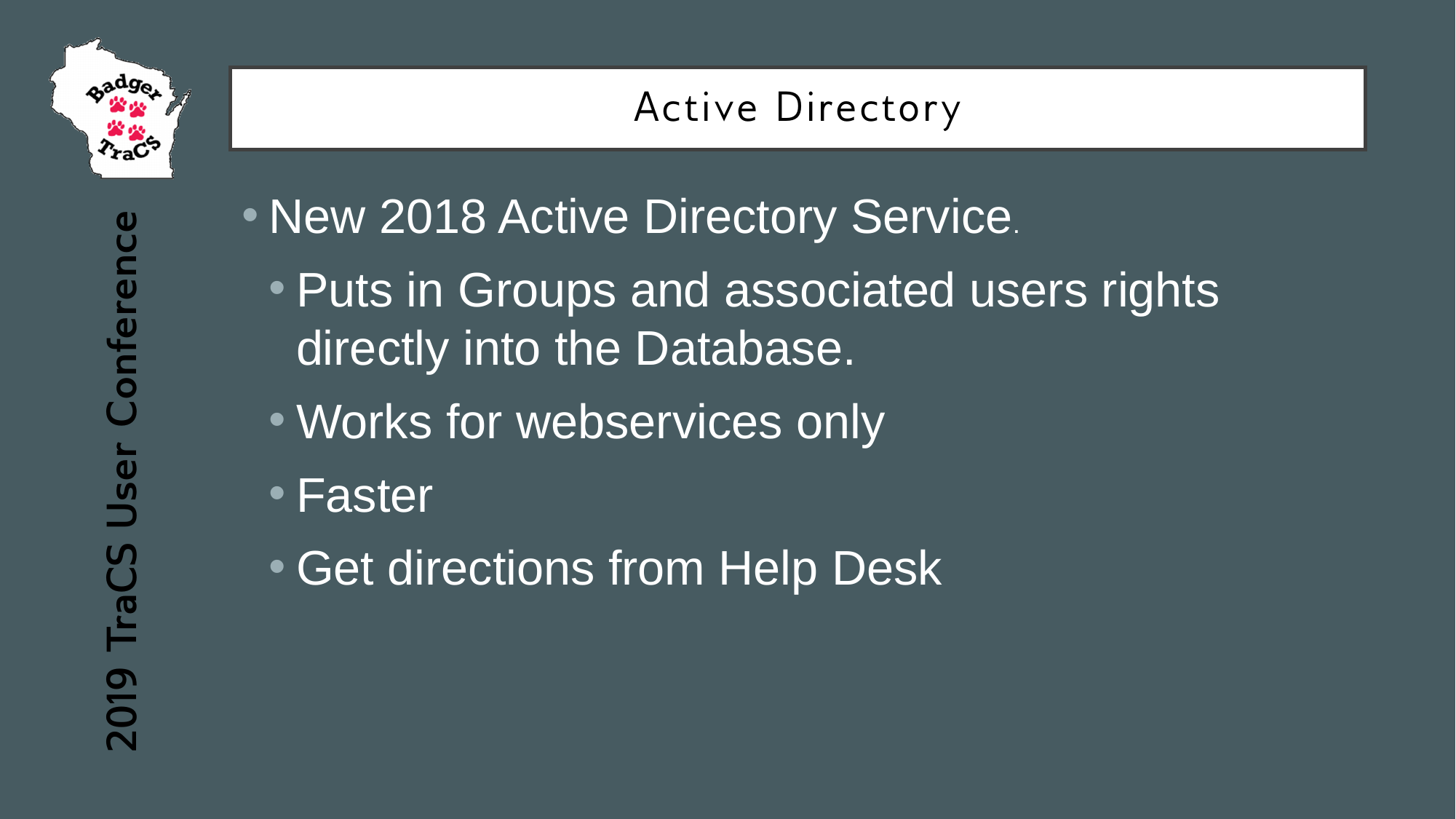

Active Directory
New 2018 Active Directory Service.
Puts in Groups and associated users rights directly into the Database.
Works for webservices only
Faster
Get directions from Help Desk